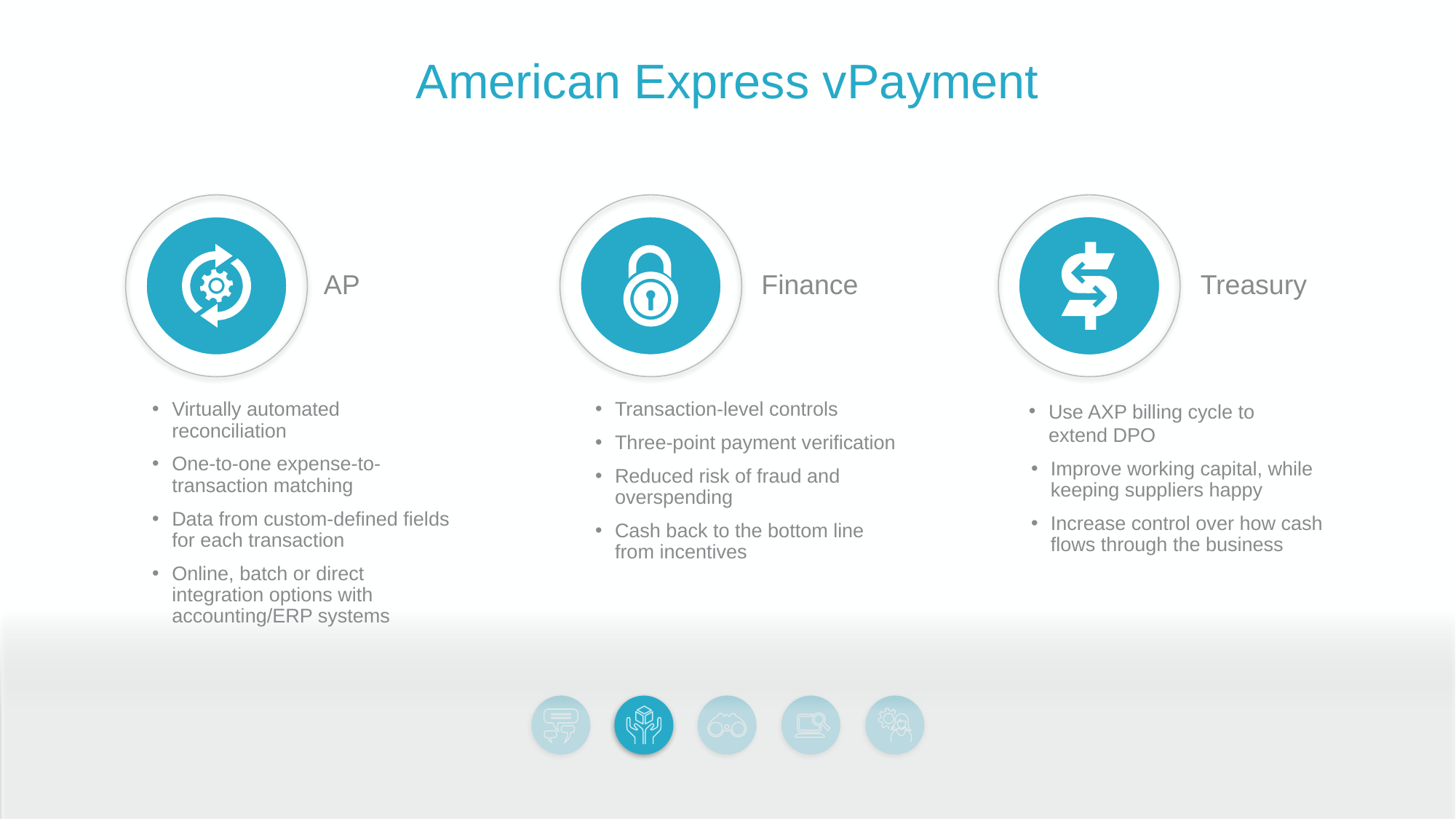

American Express vPayment

AP

Finance

Treasury
Virtually automated reconciliation
One-to-one expense-to-transaction matching
Data from custom-defined fields for each transaction
Online, batch or direct integration options with accounting/ERP systems
Transaction-level controls
Three-point payment verification
Reduced risk of fraud and overspending
Cash back to the bottom line from incentives
Use AXP billing cycle to
extend DPO
Improve working capital, while keeping suppliers happy
Increase control over how cash flows through the business